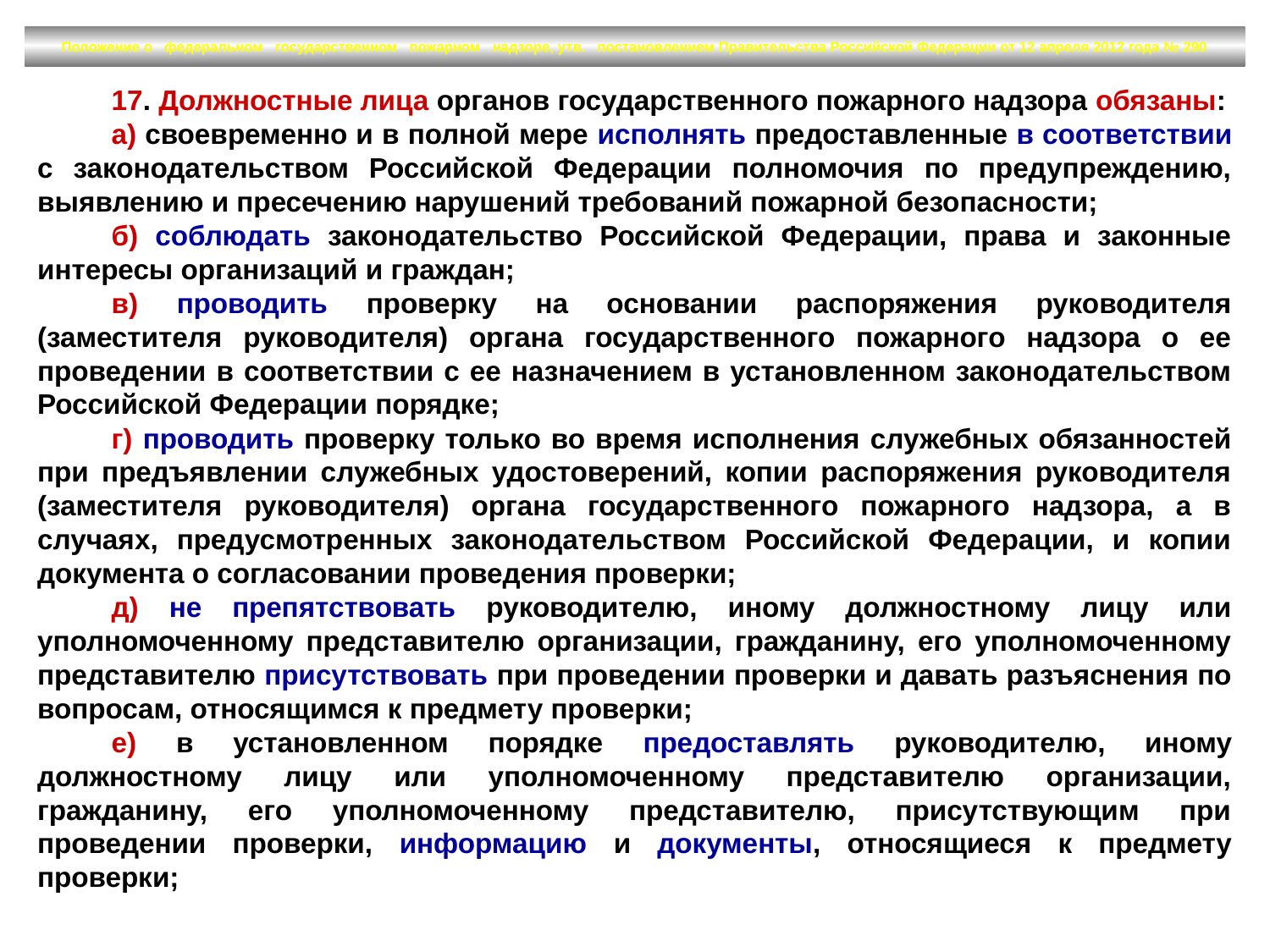

# Положение о   федеральном   государственном   пожарном   надзоре, утв.   постановлением Правительства Российской Федерации от 12 апреля 2012 года № 290
17. Должностные лица органов государственного пожарного надзора обязаны:
а) своевременно и в полной мере исполнять предоставленные в соответствии с законодательством Российской Федерации полномочия по предупреждению, выявлению и пресечению нарушений требований пожарной безопасности;
б) соблюдать законодательство Российской Федерации, права и законные интересы организаций и граждан;
в) проводить проверку на основании распоряжения руководителя (заместителя руководителя) органа государственного пожарного надзора о ее проведении в соответствии с ее назначением в установленном законодательством Российской Федерации порядке;
г) проводить проверку только во время исполнения служебных обязанностей при предъявлении служебных удостоверений, копии распоряжения руководителя (заместителя руководителя) органа государственного пожарного надзора, а в случаях, предусмотренных законодательством Российской Федерации, и копии документа о согласовании проведения проверки;
д) не препятствовать руководителю, иному должностному лицу или уполномоченному представителю организации, гражданину, его уполномоченному представителю присутствовать при проведении проверки и давать разъяснения по вопросам, относящимся к предмету проверки;
е) в установленном порядке предоставлять руководителю, иному должностному лицу или уполномоченному представителю организации, гражданину, его уполномоченному представителю, присутствующим при проведении проверки, информацию и документы, относящиеся к предмету проверки;